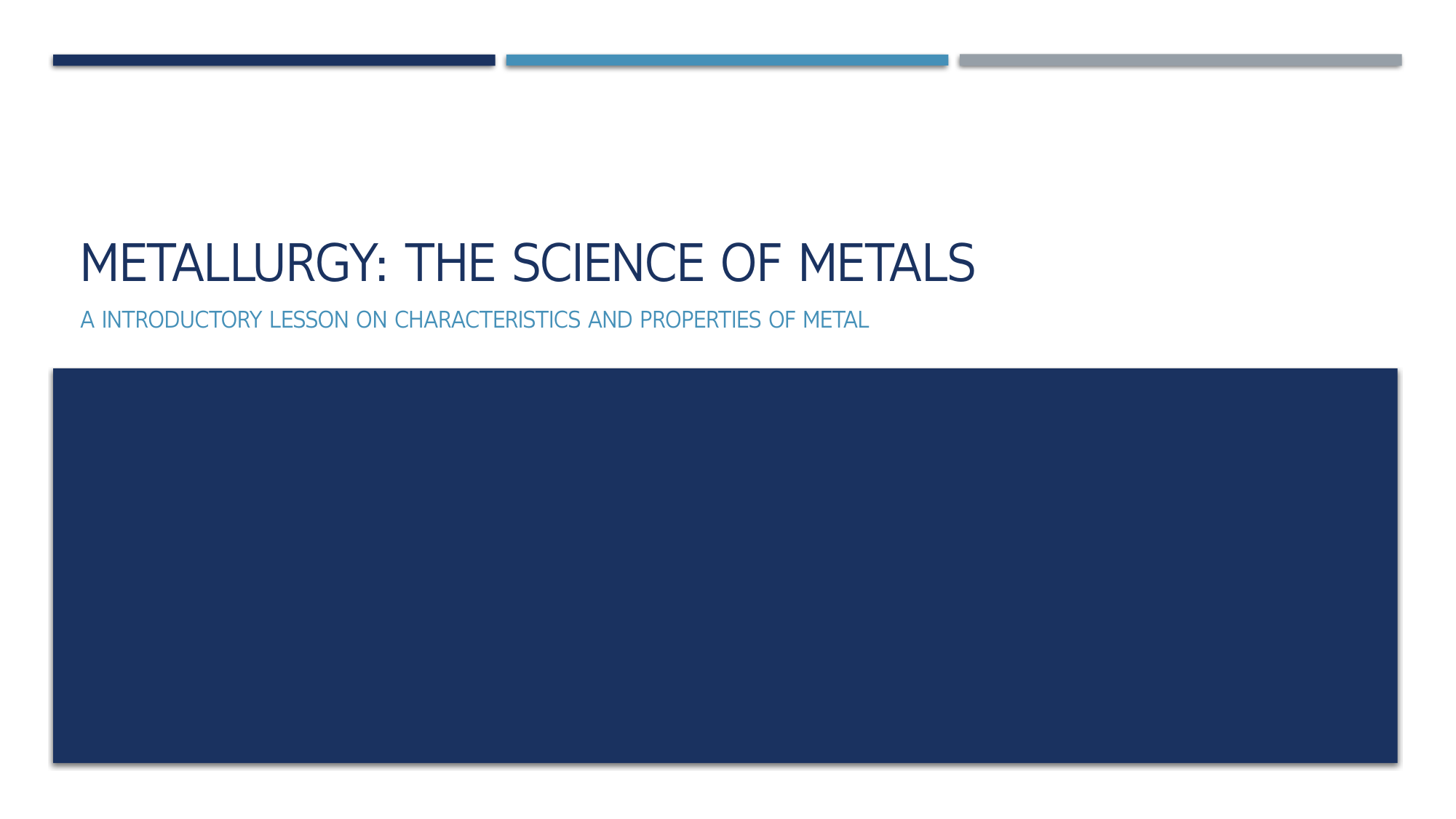

# METALLURGY: THE SCIENCE OF METALS
A introductory lesson on characteristics and properties of metal